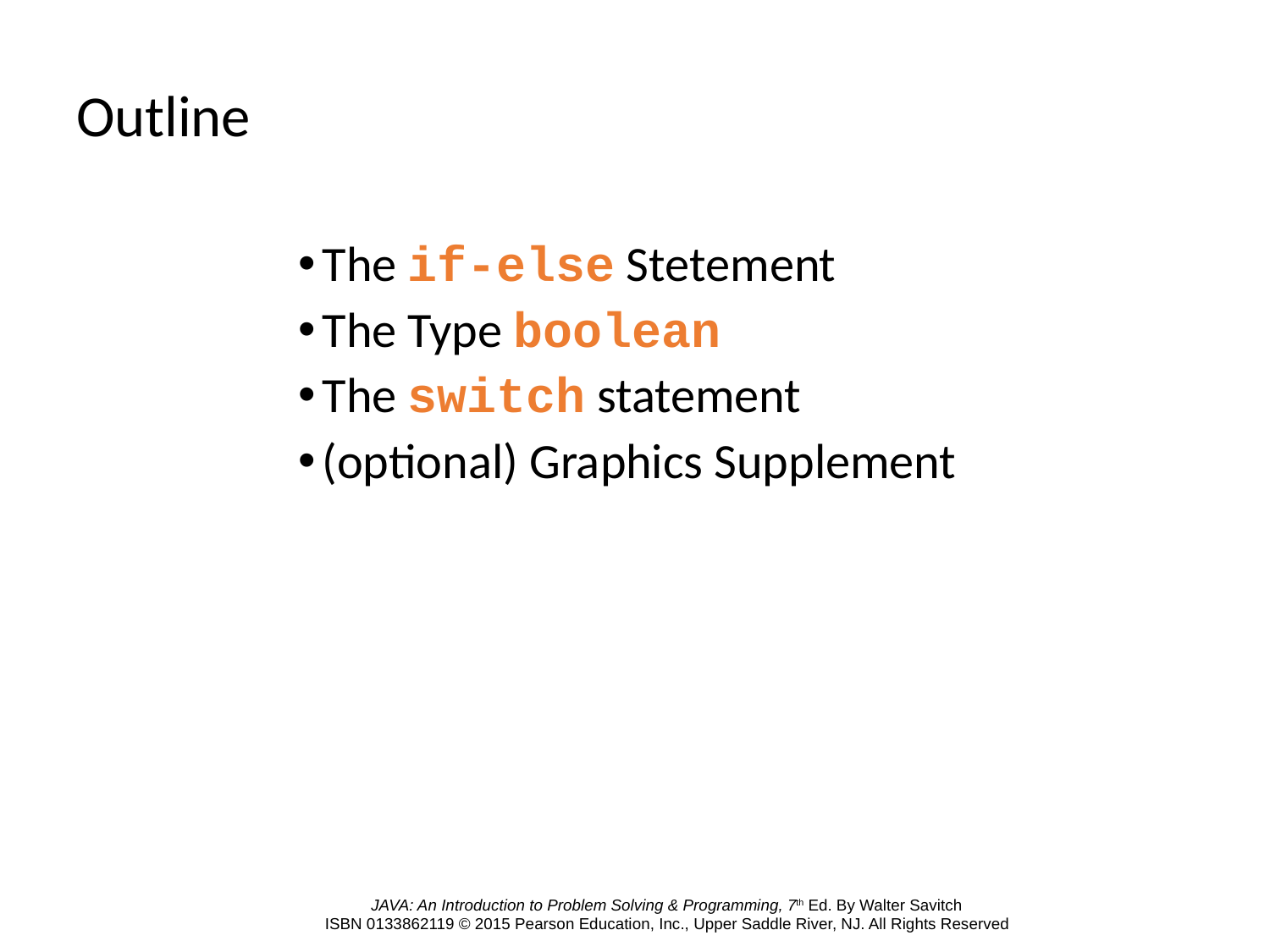

# Outline
The if-else Stetement
The Type boolean
The switch statement
(optional) Graphics Supplement